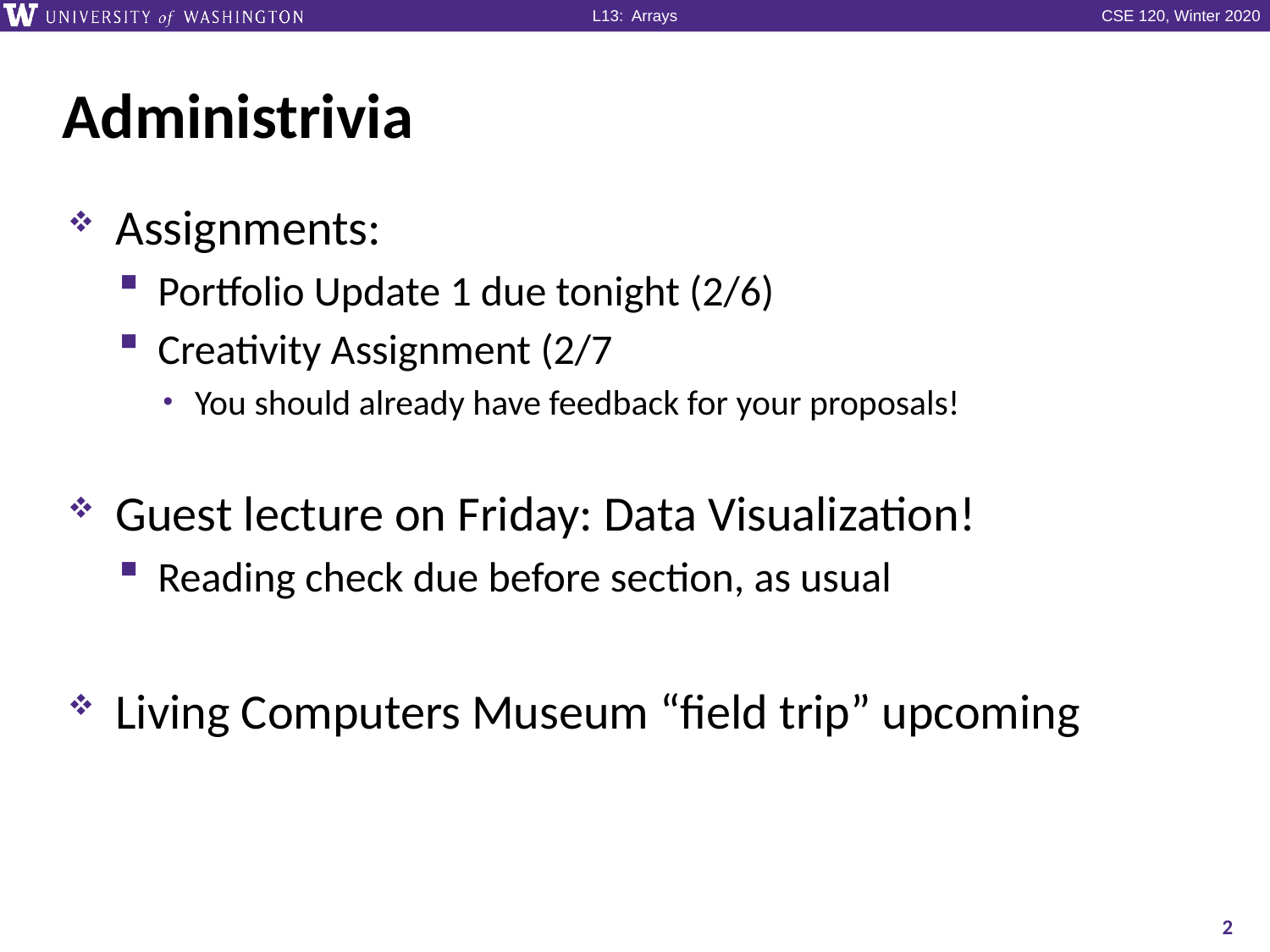

# Administrivia
Assignments:
Portfolio Update 1 due tonight (2/6)
Creativity Assignment (2/7
You should already have feedback for your proposals!

Guest lecture on Friday: Data Visualization!
Reading check due before section, as usual

Living Computers Museum “field trip” upcoming
2